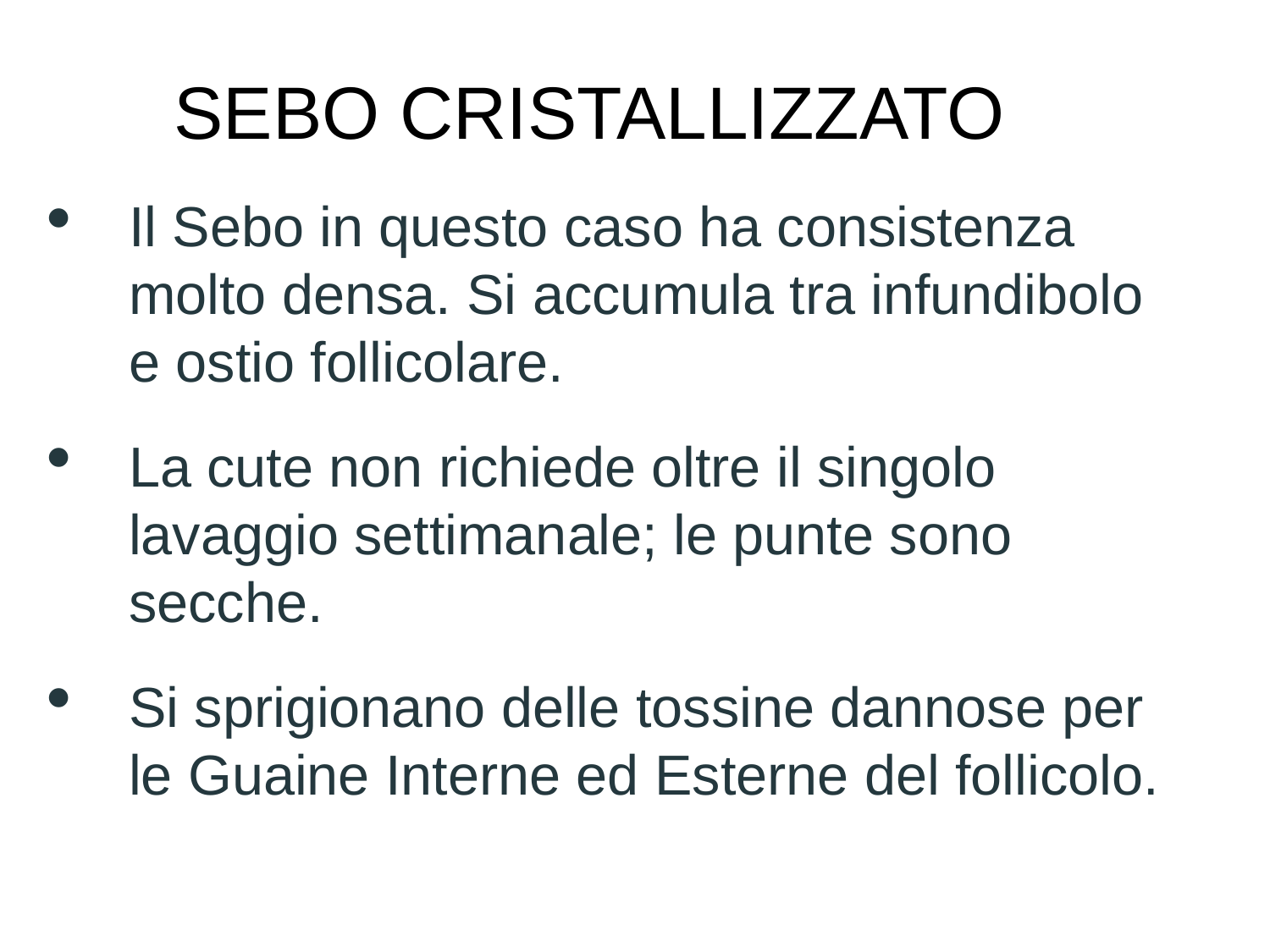

SEBO CRISTALLIZZATO
Il Sebo in questo caso ha consistenza molto densa. Si accumula tra infundibolo e ostio follicolare.
La cute non richiede oltre il singolo lavaggio settimanale; le punte sono secche.
Si sprigionano delle tossine dannose per le Guaine Interne ed Esterne del follicolo.